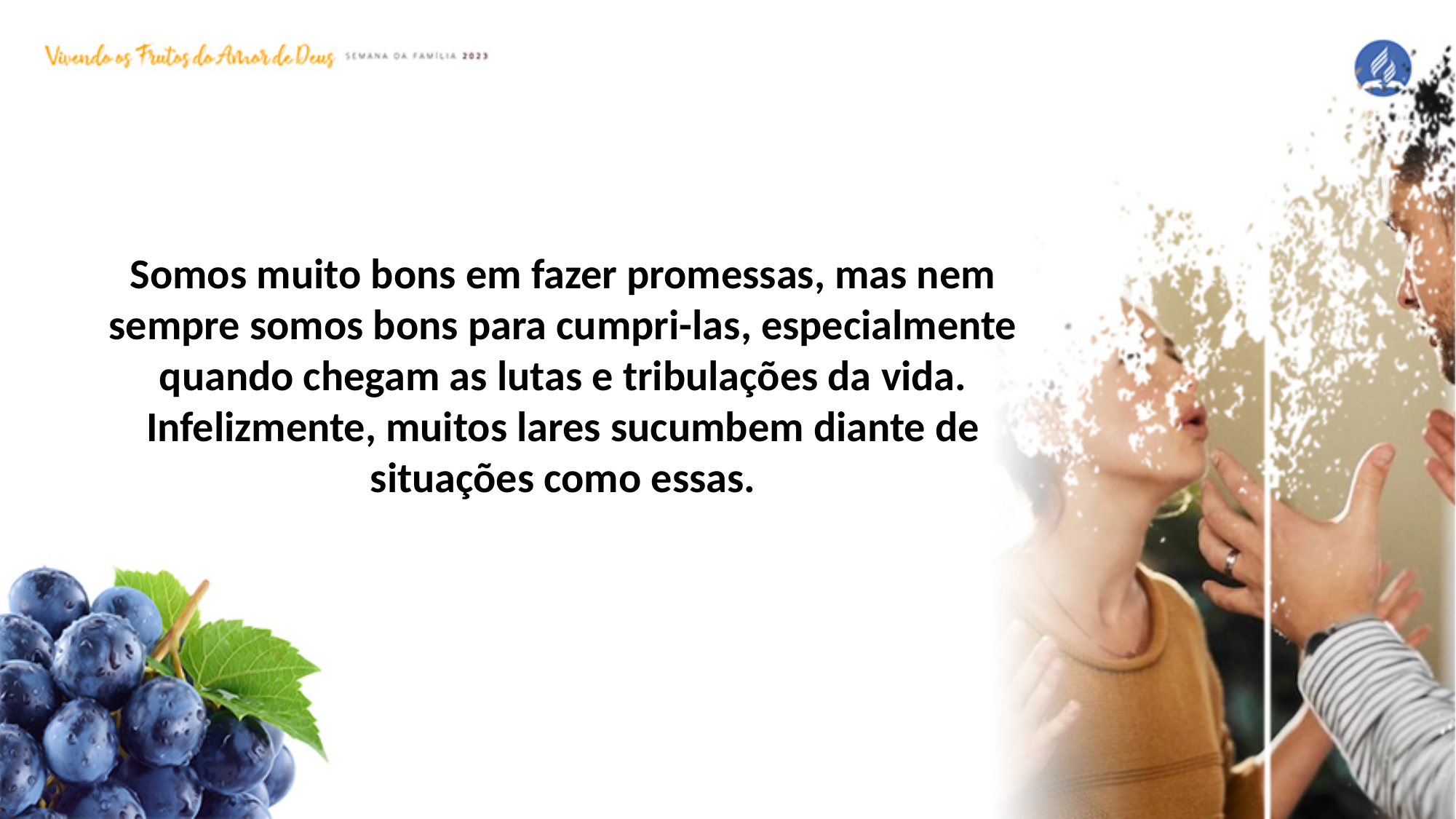

Somos muito bons em fazer promessas, mas nem sempre somos bons para cumpri-las, especialmente quando chegam as lutas e tribulações da vida. Infelizmente, muitos lares sucumbem diante de situações como essas.